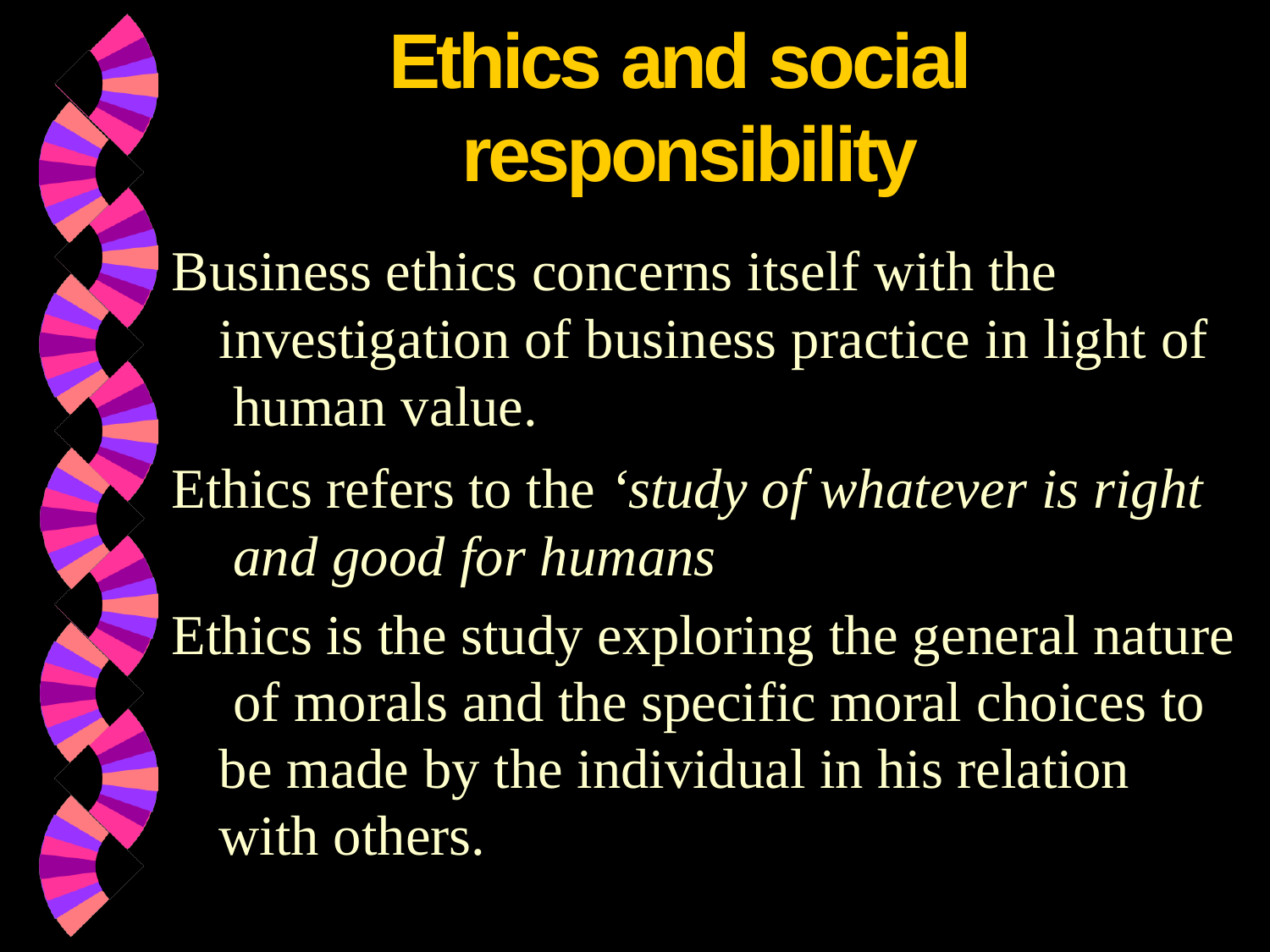

# Ethics and social  responsibility
Business ethics concerns itself with the  investigation of business practice in light of  human value.
Ethics refers to the ‘study of whatever is right  and good for humans
Ethics is the study exploring the general nature  of morals and the specific moral choices to  be made by the individual in his relation  with others.